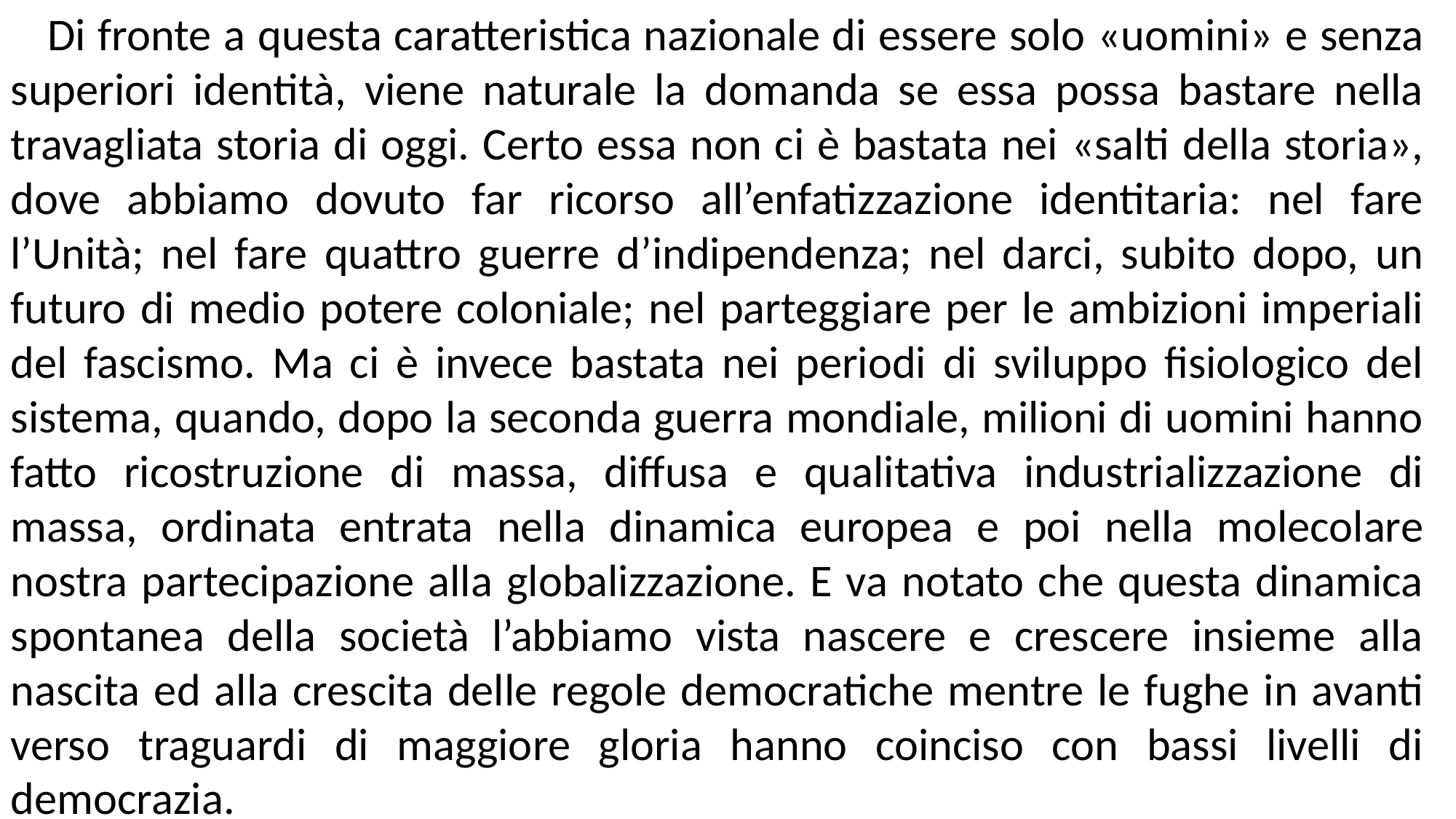

Di fronte a questa caratteristica nazionale di essere solo «uomini» e senza superiori identità, viene naturale la domanda se essa possa bastare nella travagliata storia di oggi. Certo essa non ci è bastata nei «salti della storia», dove abbiamo dovuto far ricorso all’enfatizzazione identitaria: nel fare l’Unità; nel fare quattro guerre d’indipendenza; nel darci, subito dopo, un futuro di medio potere coloniale; nel parteggiare per le ambizioni imperiali del fascismo. Ma ci è invece bastata nei periodi di sviluppo fisiologico del sistema, quando, dopo la seconda guerra mondiale, milioni di uomini hanno fatto ricostruzione di massa, diffusa e qualitativa industrializzazione di massa, ordinata entrata nella dinamica europea e poi nella molecolare nostra partecipazione alla globalizzazione. E va notato che questa dinamica spontanea della società l’abbiamo vista nascere e crescere insieme alla nascita ed alla crescita delle regole democratiche mentre le fughe in avanti verso traguardi di maggiore gloria hanno coinciso con bassi livelli di democrazia.